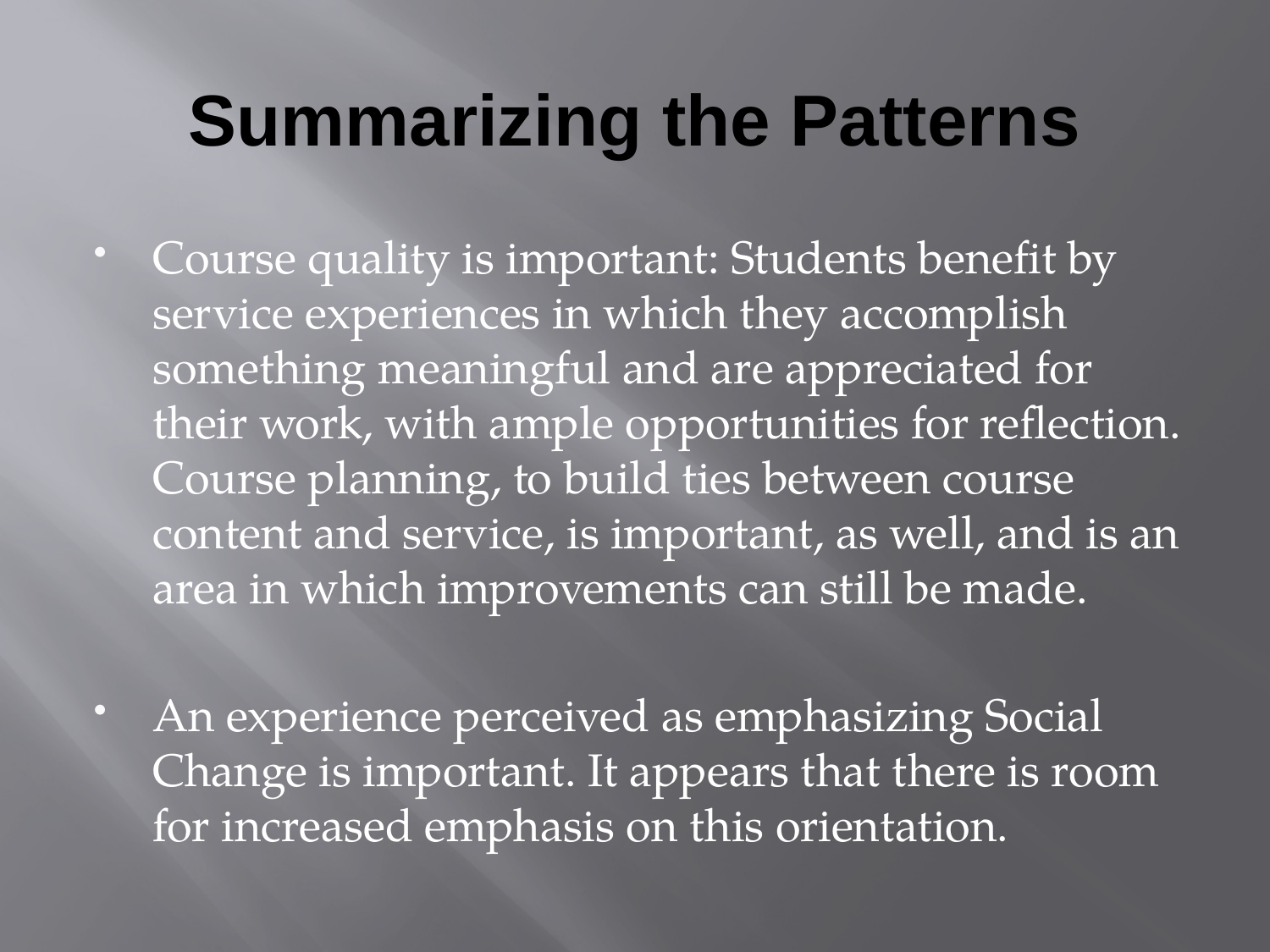

# Summarizing the Patterns
Course quality is important: Students benefit by service experiences in which they accomplish something meaningful and are appreciated for their work, with ample opportunities for reflection. Course planning, to build ties between course content and service, is important, as well, and is an area in which improvements can still be made.

An experience perceived as emphasizing Social Change is important. It appears that there is room for increased emphasis on this orientation.